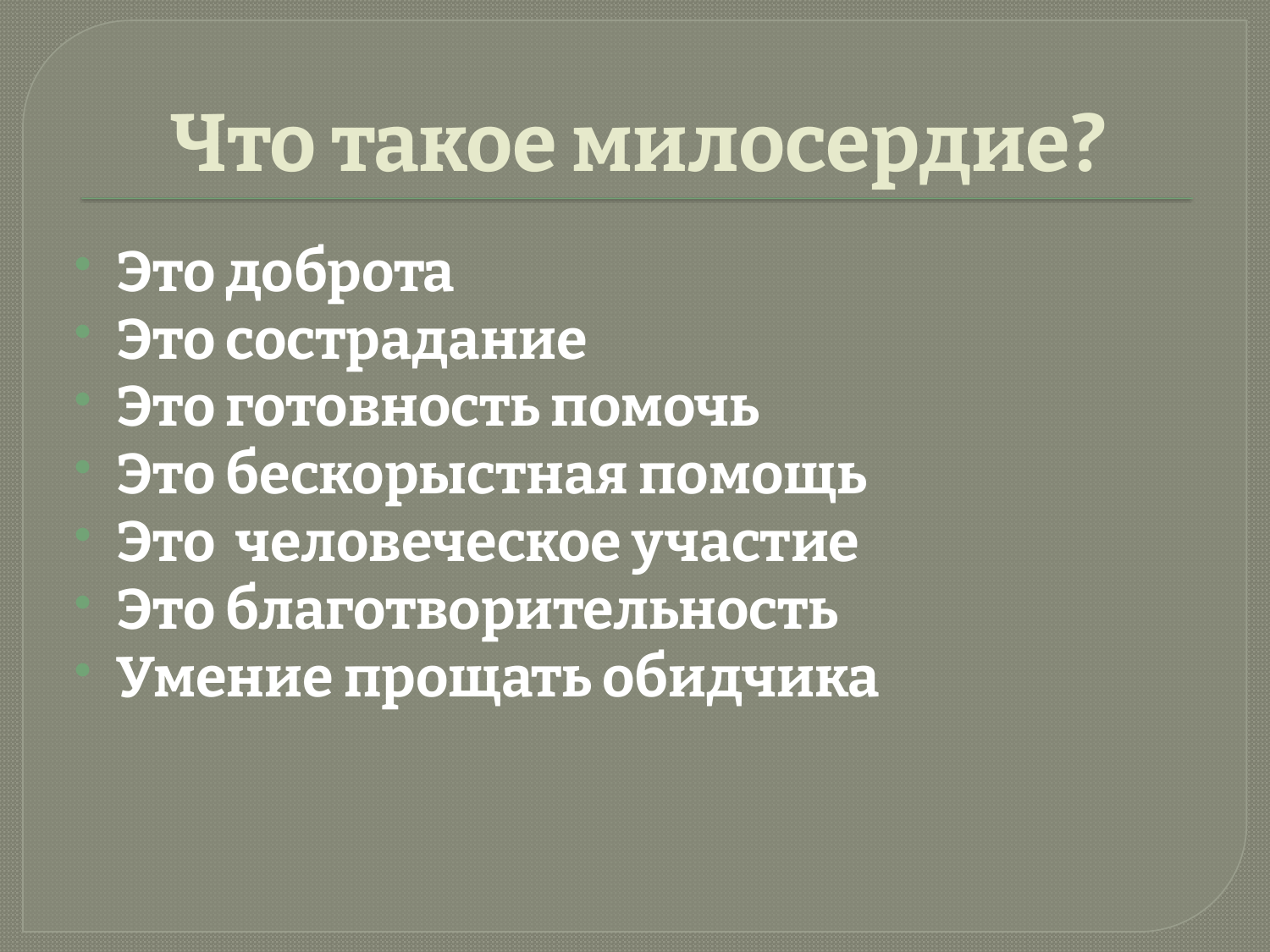

# Что такое милосердие?
Это доброта
Это сострадание
Это готовность помочь
Это бескорыстная помощь
Это  человеческое участие
Это благотворительность
Умение прощать обидчика